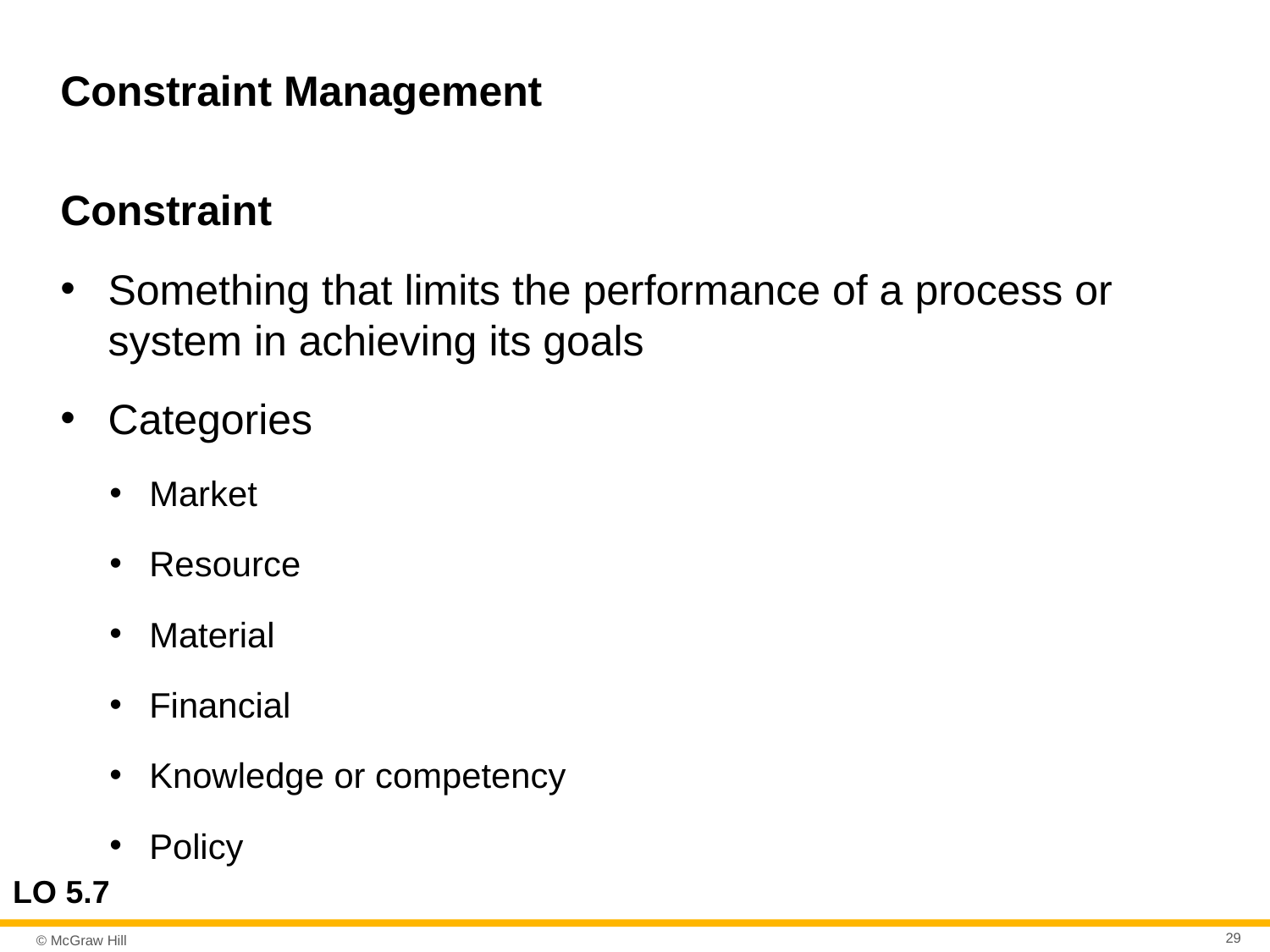

# Constraint Management
Constraint
Something that limits the performance of a process or system in achieving its goals
Categories
Market
Resource
Material
Financial
Knowledge or competency
Policy
LO 5.7